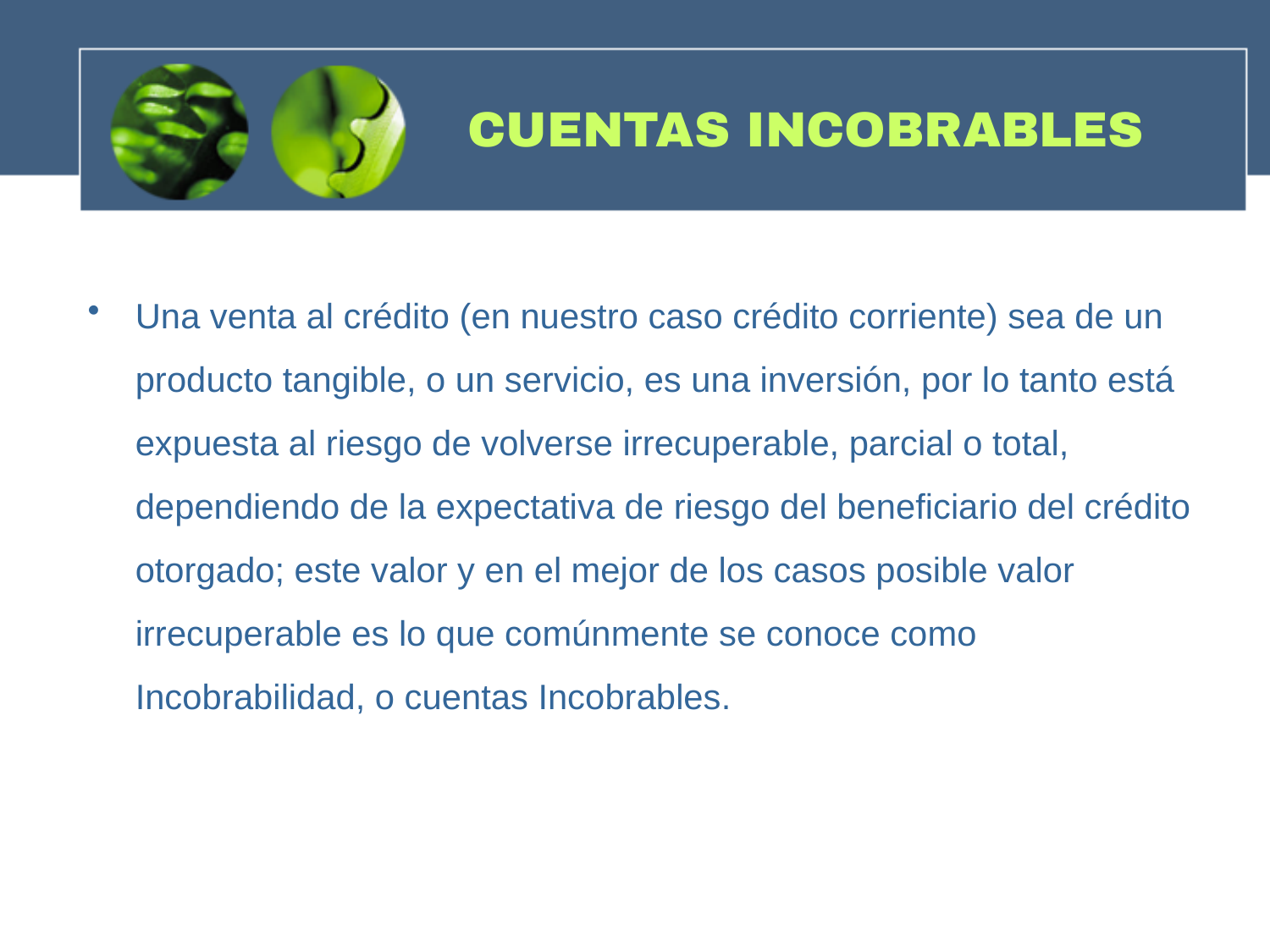

# CUENTAS INCOBRABLES
Una venta al crédito (en nuestro caso crédito corriente) sea de un producto tangible, o un servicio, es una inversión, por lo tanto está expuesta al riesgo de volverse irrecuperable, parcial o total, dependiendo de la expectativa de riesgo del beneficiario del crédito otorgado; este valor y en el mejor de los casos posible valor irrecuperable es lo que comúnmente se conoce como Incobrabilidad, o cuentas Incobrables.